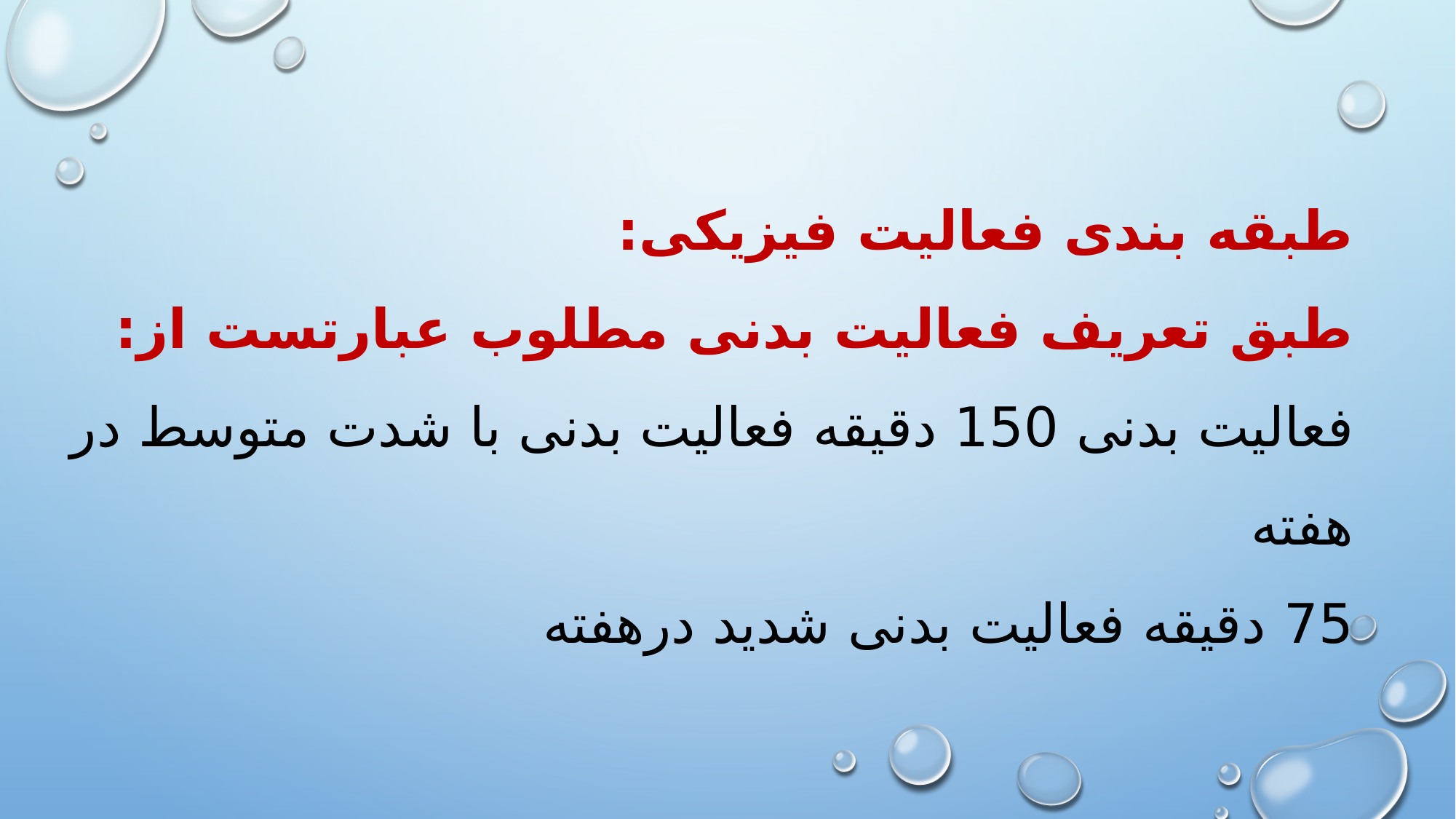

# طبقه بندی فعالیت فیزیکی: طبق تعریف فعالیت بدنی مطلوب عبارتست از: فعالیت بدنی 150 دقیقه فعالیت بدنی با شدت متوسط در هفته 75 دقیقه فعالیت بدنی شدید درهفته